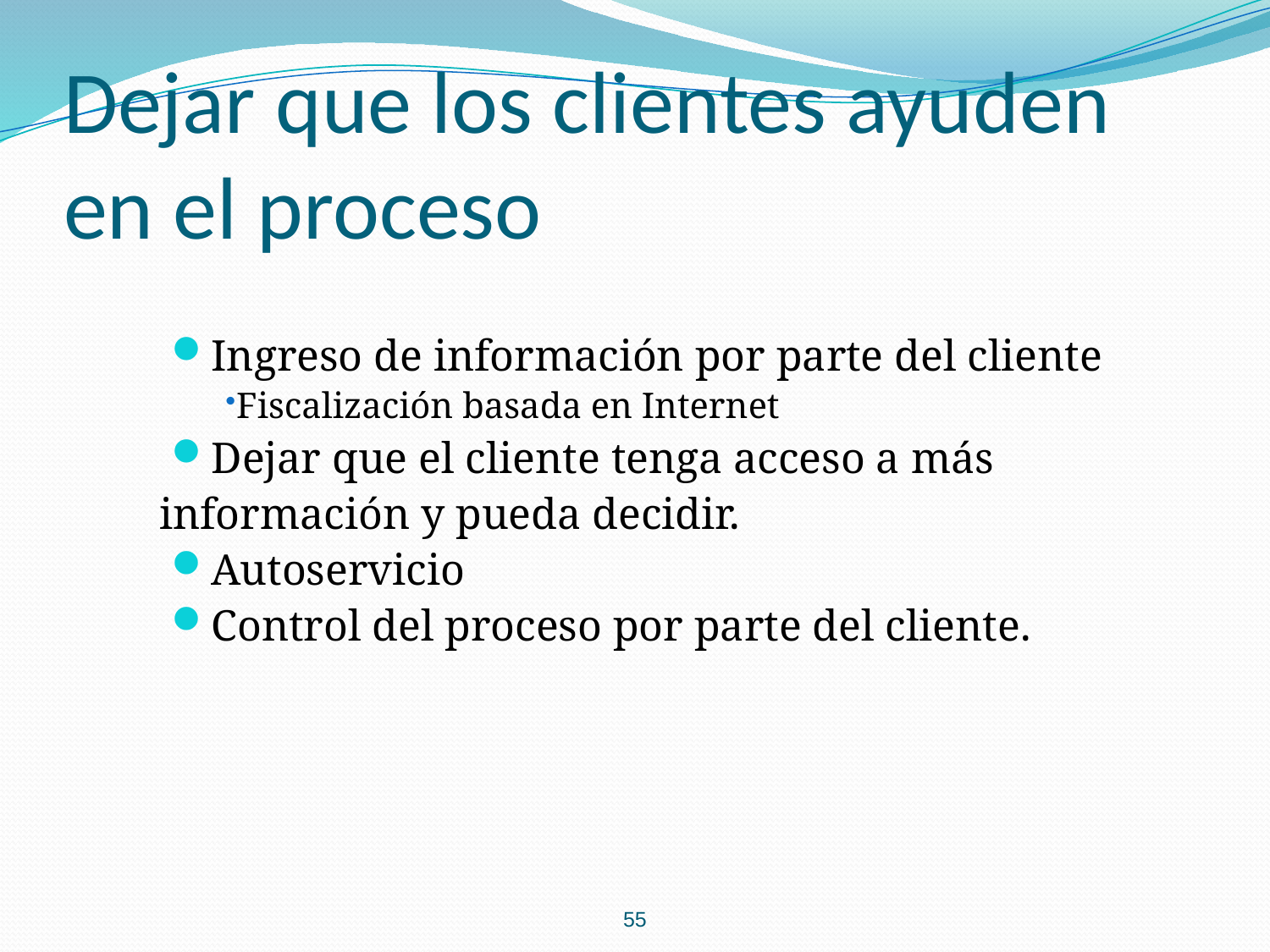

# Dejar que los clientes ayuden en el proceso
Ingreso de información por parte del cliente
Fiscalización basada en Internet
Dejar que el cliente tenga acceso a más información y pueda decidir.
Autoservicio
Control del proceso por parte del cliente.
55